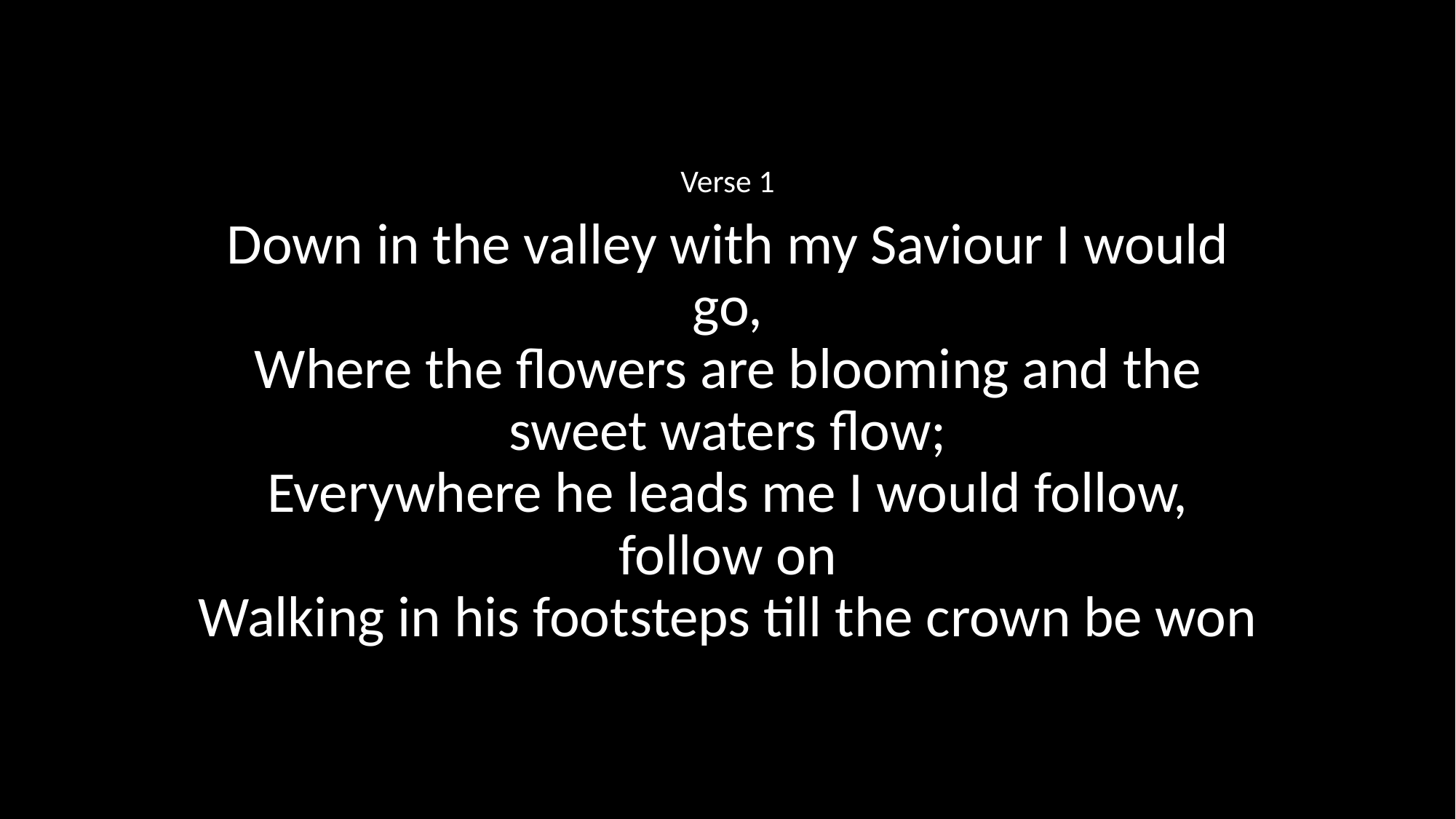

Verse 1
Down in the valley with my Saviour I would go,
Where the flowers are blooming and the sweet waters flow;
Everywhere he leads me I would follow, follow on
Walking in his footsteps till the crown be won